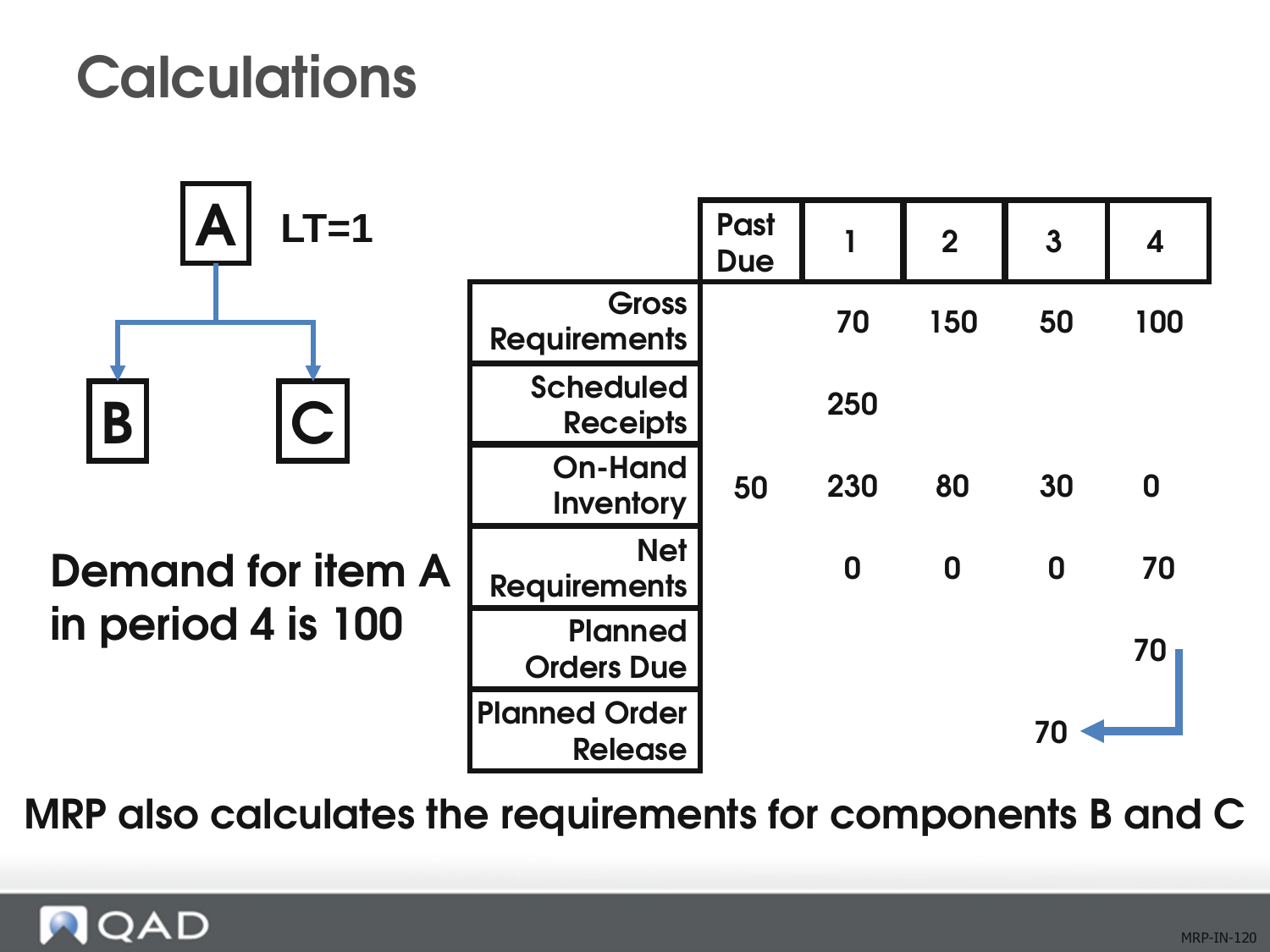

# Calculations
A
LT=1

Past
Due
1
2
3
4
Gross
Requirements

70
150
50
100
Scheduled
Receipts

250
B
C
On-Hand
Inventory

230
80
30
0
50

Net
Requirements
Demand for item A
in period 4 is 100
0
0
0
70
Planned
Orders Due

70
Planned Order
Release

70
MRP also calculates the requirements for components B and C
MRP-IN-120